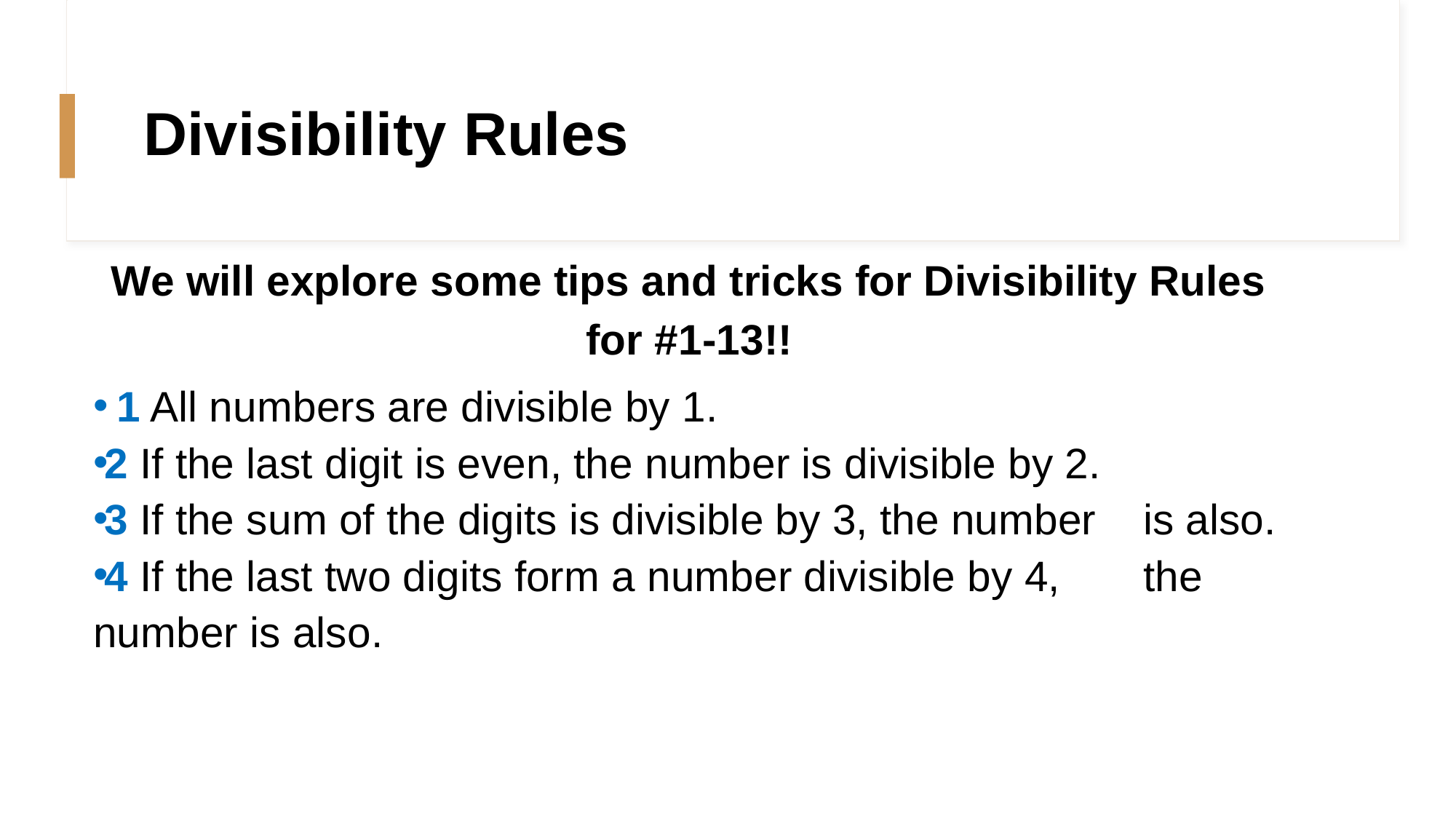

# Divisibility Rules
We will explore some tips and tricks for Divisibility Rules for #1-13!!
1 All numbers are divisible by 1.
2 If the last digit is even, the number is divisible by 2.
3 If the sum of the digits is divisible by 3, the number 	is also.
4 If the last two digits form a number divisible by 4, 	the number is also.